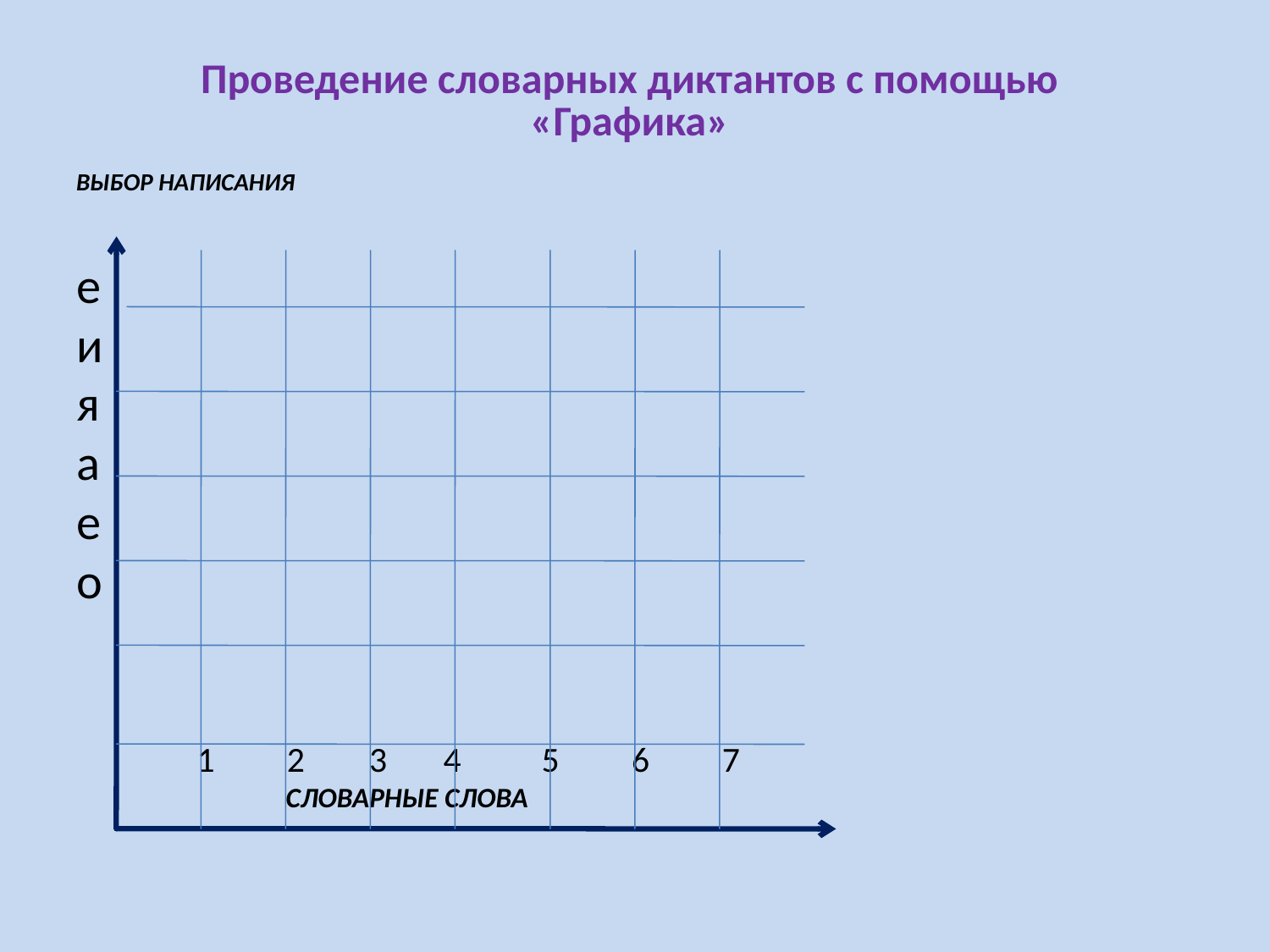

# Проведение словарных диктантов с помощью «Графика»
ВЫБОР НАПИСАНИЯ

е
и
я
а
е
о

               1         2        3       4          5         6         7
                                 СЛОВАРНЫЕ СЛОВА